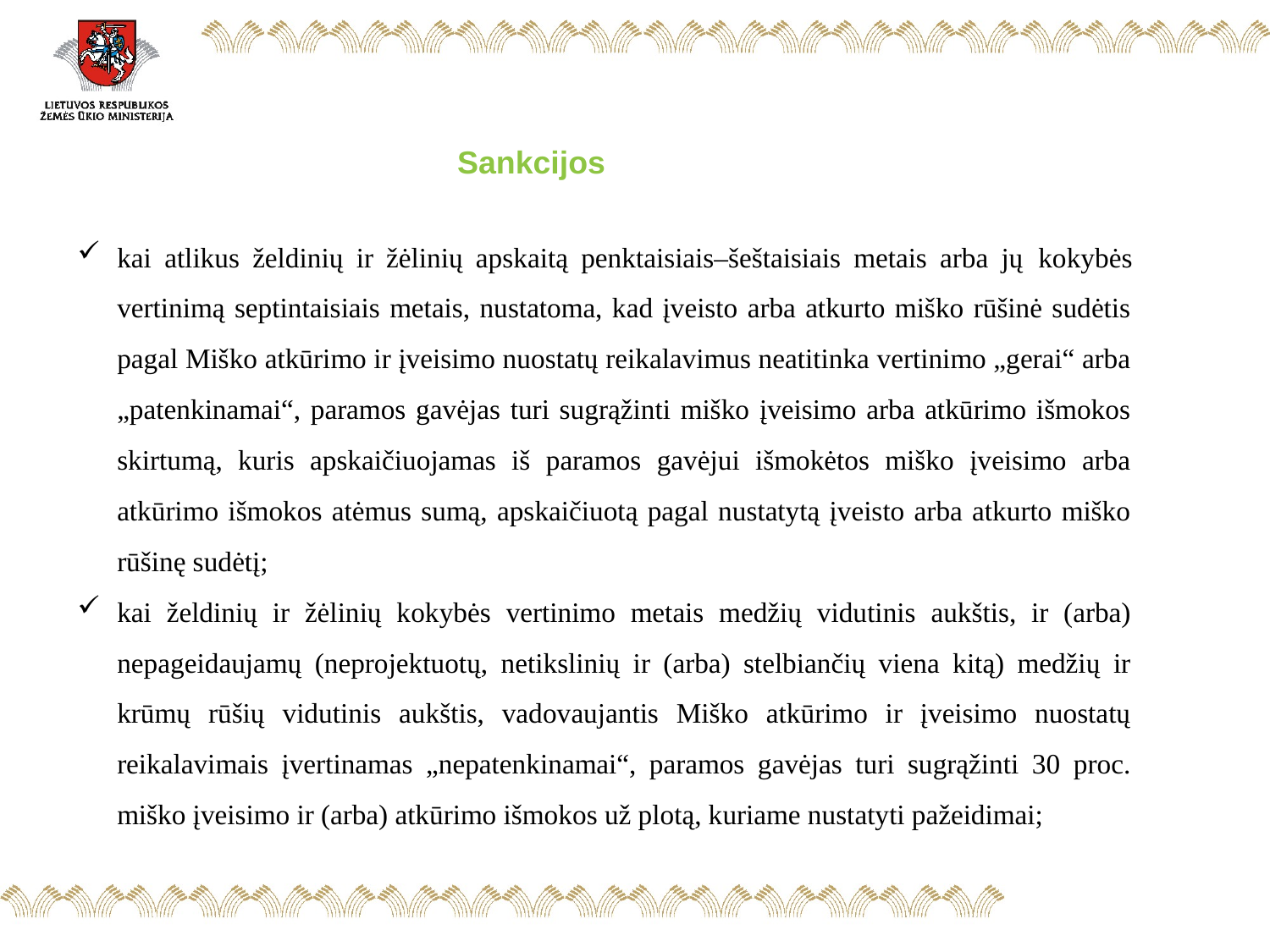

Sankcijos
kai atlikus želdinių ir žėlinių apskaitą penktaisiais–šeštaisiais metais arba jų kokybės vertinimą septintaisiais metais, nustatoma, kad įveisto arba atkurto miško rūšinė sudėtis pagal Miško atkūrimo ir įveisimo nuostatų reikalavimus neatitinka vertinimo „gerai“ arba „patenkinamai“, paramos gavėjas turi sugrąžinti miško įveisimo arba atkūrimo išmokos skirtumą, kuris apskaičiuojamas iš paramos gavėjui išmokėtos miško įveisimo arba atkūrimo išmokos atėmus sumą, apskaičiuotą pagal nustatytą įveisto arba atkurto miško rūšinę sudėtį;
kai želdinių ir žėlinių kokybės vertinimo metais medžių vidutinis aukštis, ir (arba) nepageidaujamų (neprojektuotų, netikslinių ir (arba) stelbiančių viena kitą) medžių ir krūmų rūšių vidutinis aukštis, vadovaujantis Miško atkūrimo ir įveisimo nuostatų reikalavimais įvertinamas „nepatenkinamai“, paramos gavėjas turi sugrąžinti 30 proc. miško įveisimo ir (arba) atkūrimo išmokos už plotą, kuriame nustatyti pažeidimai;